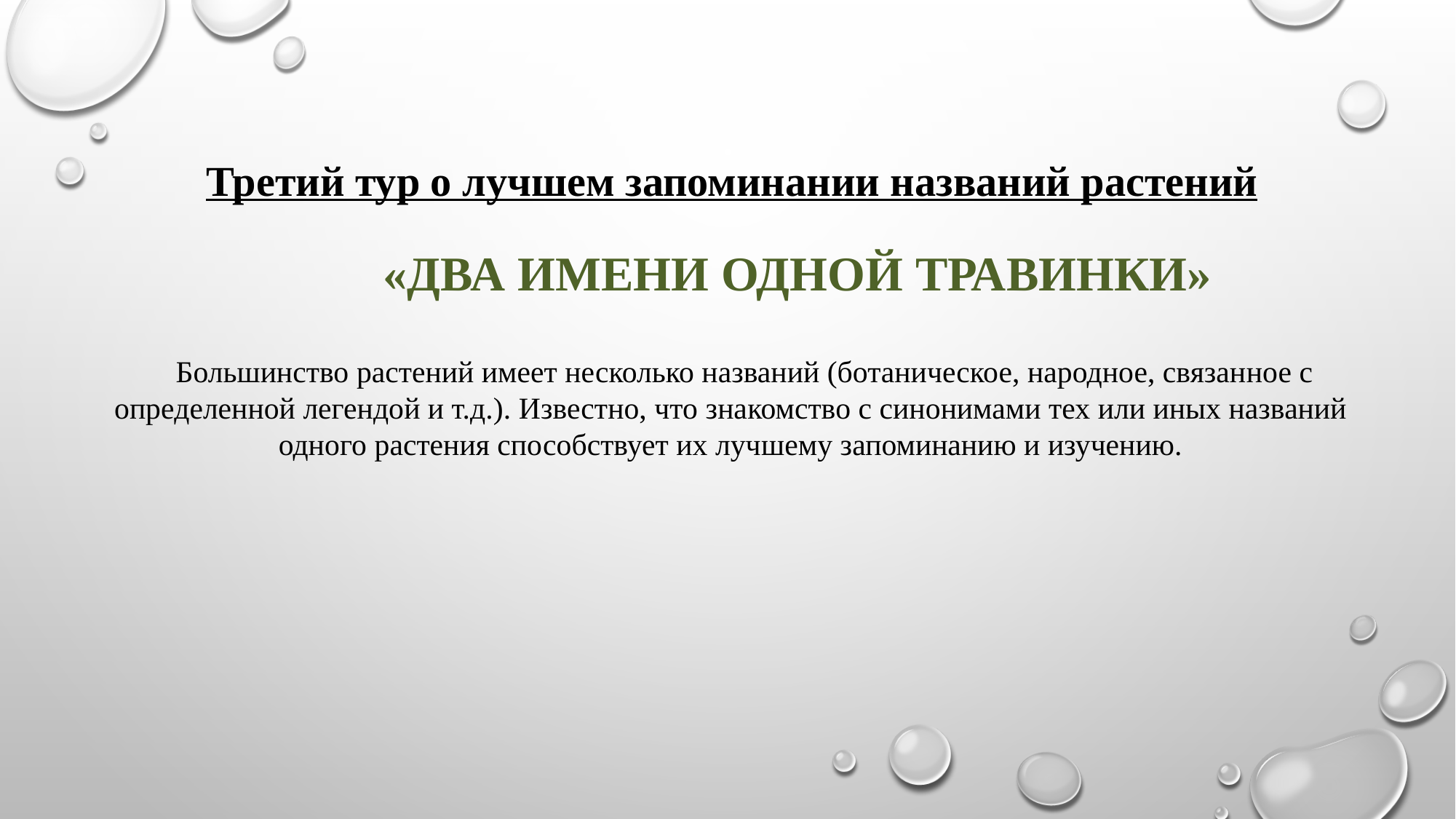

Третий тур о лучшем запоминании названий расте­ний
   «ДВА ИМЕНИ ОДНОЙ ТРАВИНКИ»

Большинство растений имеет несколько названий (ботаническое, народное, связан­ное с определенной легендой и т.д.). Известно, что зна­комство с синонимами тех или иных названий одного растения способствует их луч­шему запоминанию и изучению.